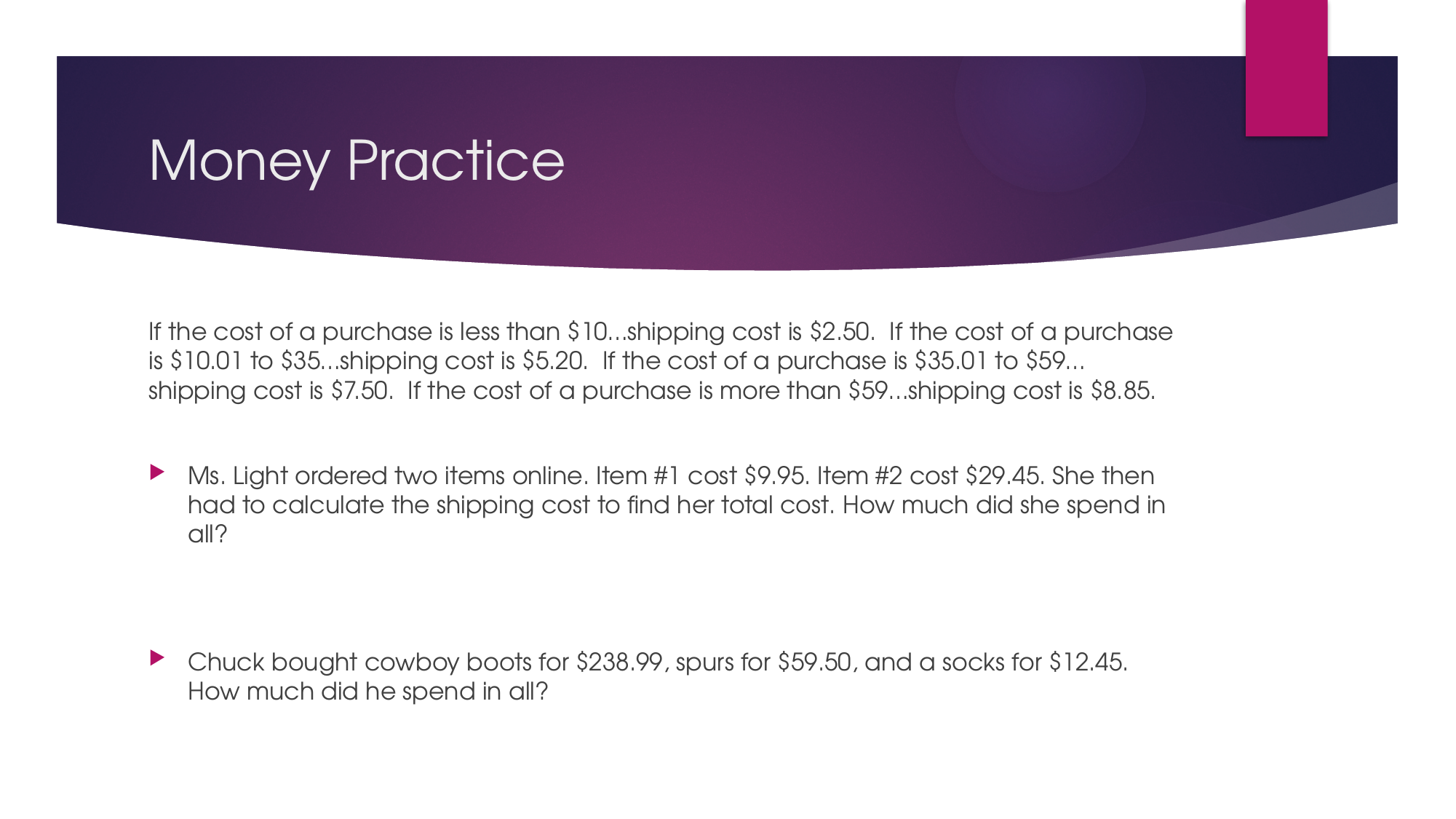

# Money Practice
If the cost of a purchase is less than $10…shipping cost is $2.50.  If the cost of a purchase is $10.01 to $35…shipping cost is $5.20.  If the cost of a purchase is $35.01 to $59…shipping cost is $7.50.  If the cost of a purchase is more than $59…shipping cost is $8.85.

Ms. Light ordered two items online. Item #1 cost $9.95. Item #2 cost $29.45. She then had to calculate the shipping cost to find her total cost. How much did she spend in all?

Chuck bought cowboy boots for $238.99, spurs for $59.50, and a socks for $12.45. How much did he spend in all?